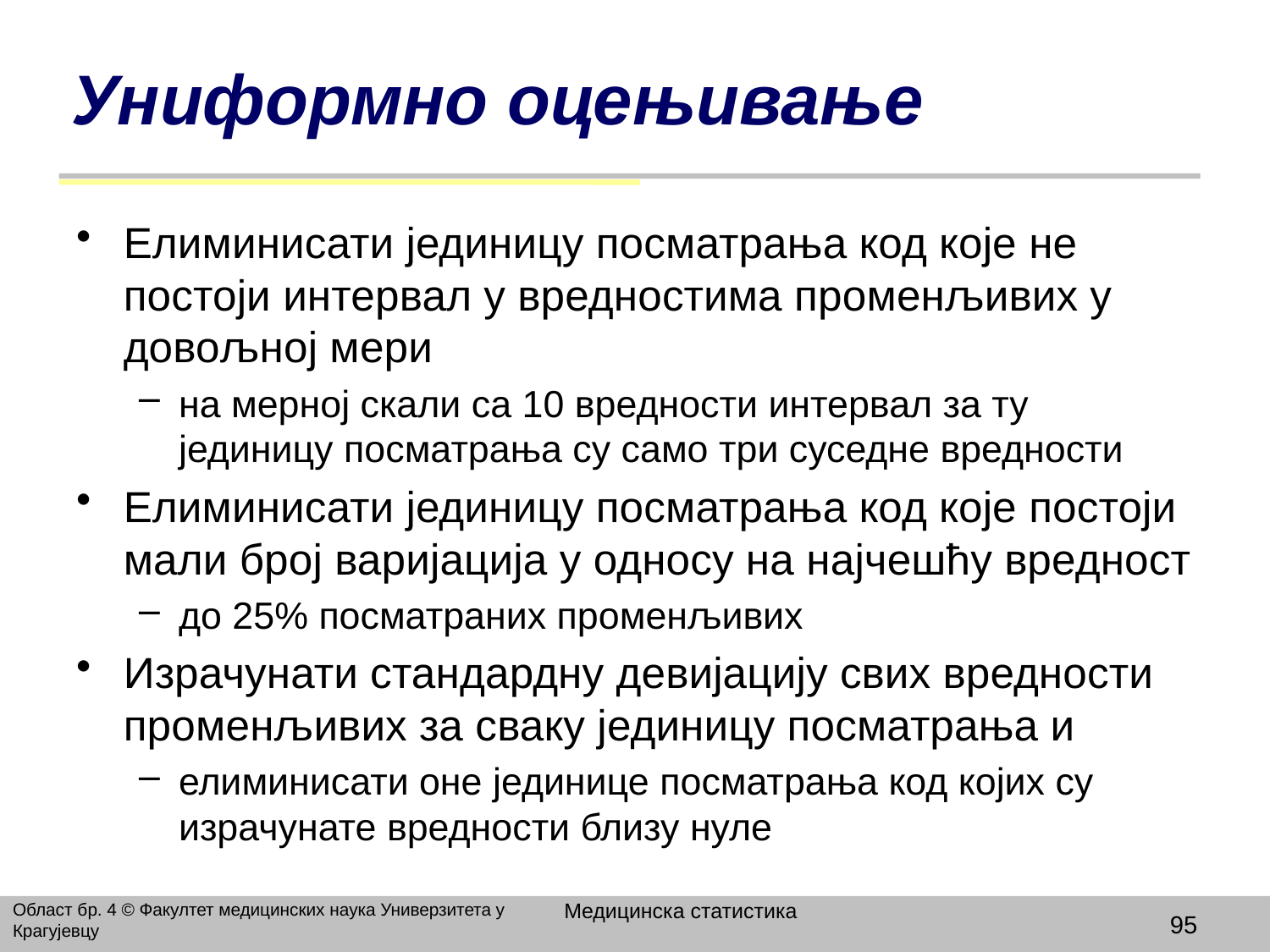

# Униформно оцењивање
Елиминисати јединицу посматрања код које не постоји интервал у вредностима променљивих у довољној мери
на мерној скали са 10 вредности интервал за ту јединицу посматрања су само три суседне вредности
Елиминисати јединицу посматрања код које постоји мали број варијација у односу на најчешћу вредност
до 25% посматраних променљивих
Израчунати стандардну девијацију свих вредности променљивих за сваку јединицу посматрања и
елиминисати оне јединице посматрања код којих су израчунате вредности близу нуле

Медицинска статистика
Област бр. 4 © Факултет медицинских наука Универзитета у Крагујевцу
95